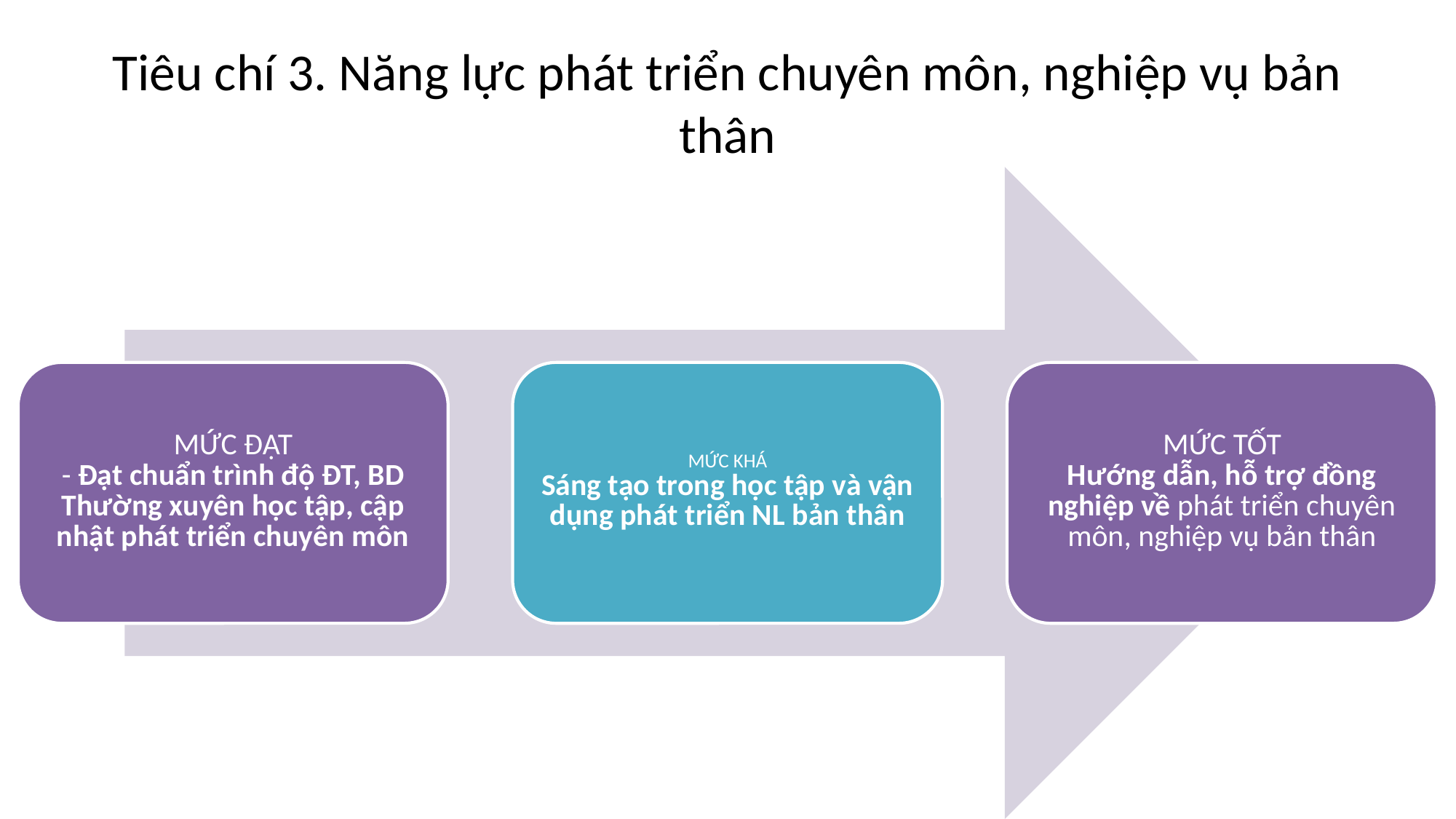

# Tiêu chí 3. Năng lực phát triển chuyên môn, nghiệp vụ bản thân
MỨC ĐẠT
- Đạt chuẩn trình độ ĐT, BD
Thường xuyên học tập, cập nhật phát triển chuyên môn
MỨC KHÁ
Sáng tạo trong học tập và vận dụng phát triển NL bản thân
MỨC TỐT
Hướng dẫn, hỗ trợ đồng nghiệp về phát triển chuyên môn, nghiệp vụ bản thân